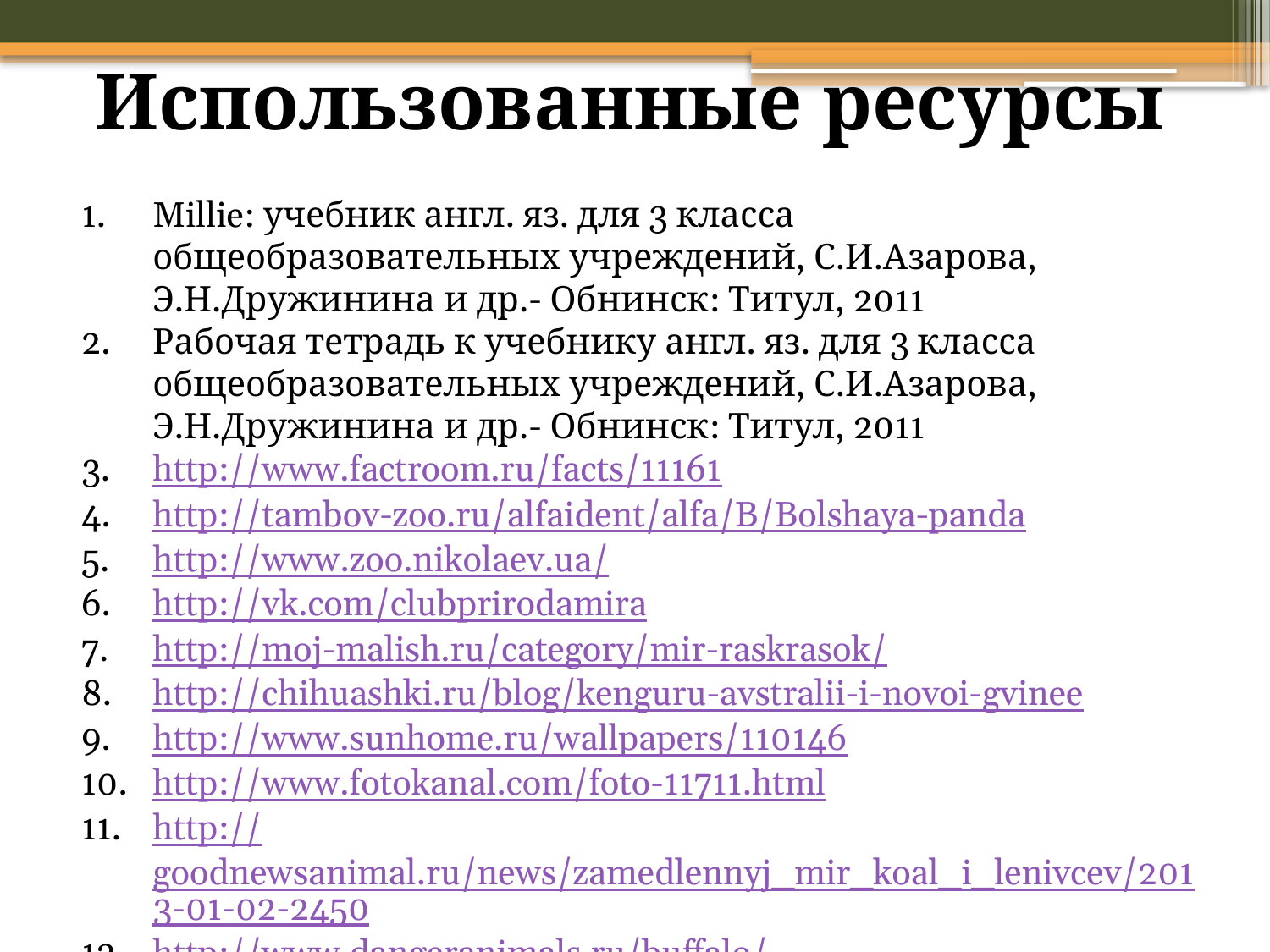

Использованные ресурсы

Millie: учебник англ. яз. для 3 класса общеобразовательных учреждений, С.И.Азарова, Э.Н.Дружинина и др.- Обнинск: Титул, 2011
Рабочая тетрадь к учебнику англ. яз. для 3 класса общеобразовательных учреждений, С.И.Азарова, Э.Н.Дружинина и др.- Обнинск: Титул, 2011
http://www.factroom.ru/facts/11161
http://tambov-zoo.ru/alfaident/alfa/B/Bolshaya-panda
http://www.zoo.nikolaev.ua/
http://vk.com/clubprirodamira
http://moj-malish.ru/category/mir-raskrasok/
http://chihuashki.ru/blog/kenguru-avstralii-i-novoi-gvinee
http://www.sunhome.ru/wallpapers/110146
http://www.fotokanal.com/foto-11711.html
http://goodnewsanimal.ru/news/zamedlennyj_mir_koal_i_lenivcev/2013-01-02-2450
http://www.dangeranimals.ru/buffalo/